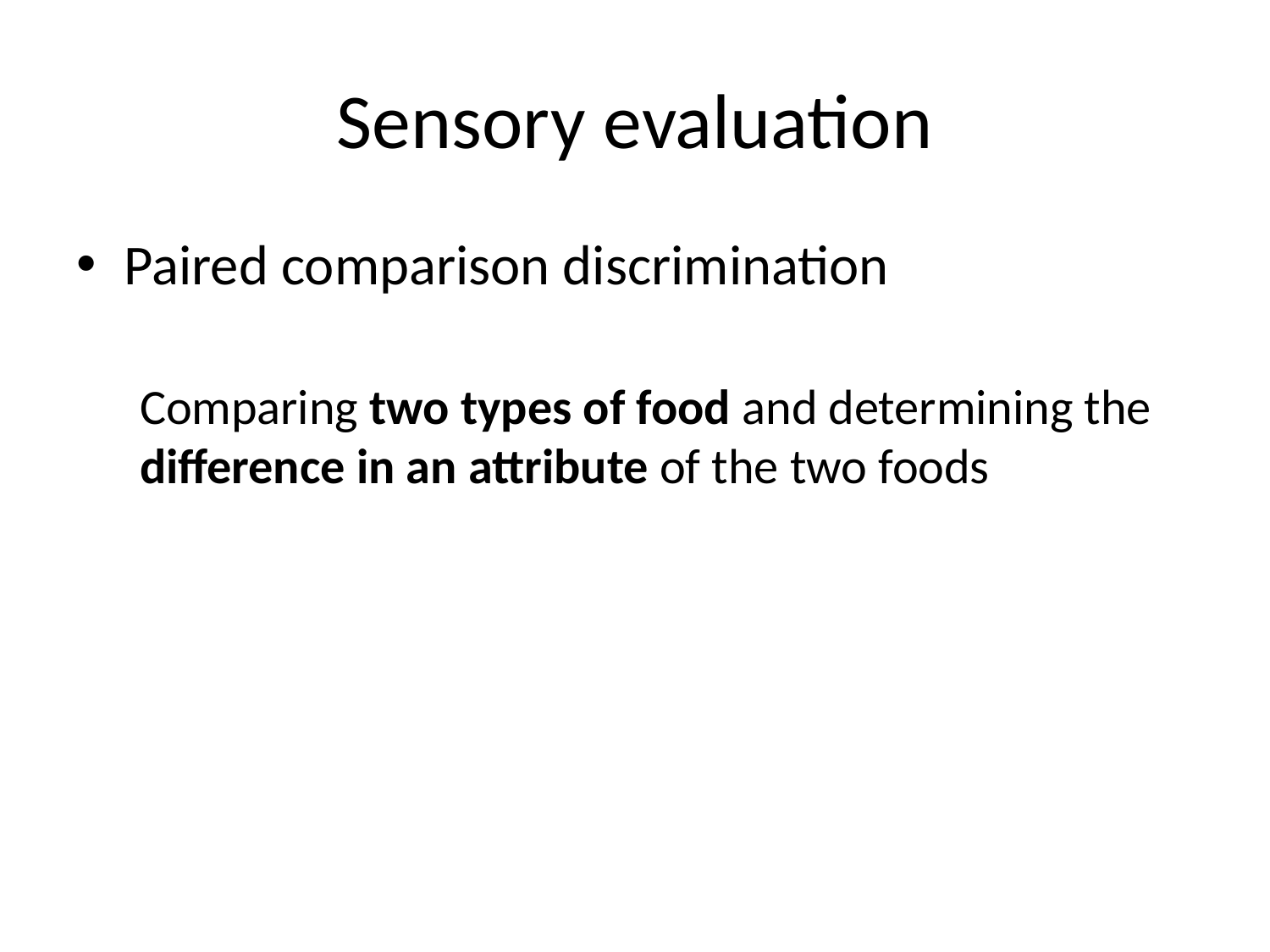

# Sensory evaluation
Paired comparison discrimination

Comparing two types of food and determining the difference in an attribute of the two foods